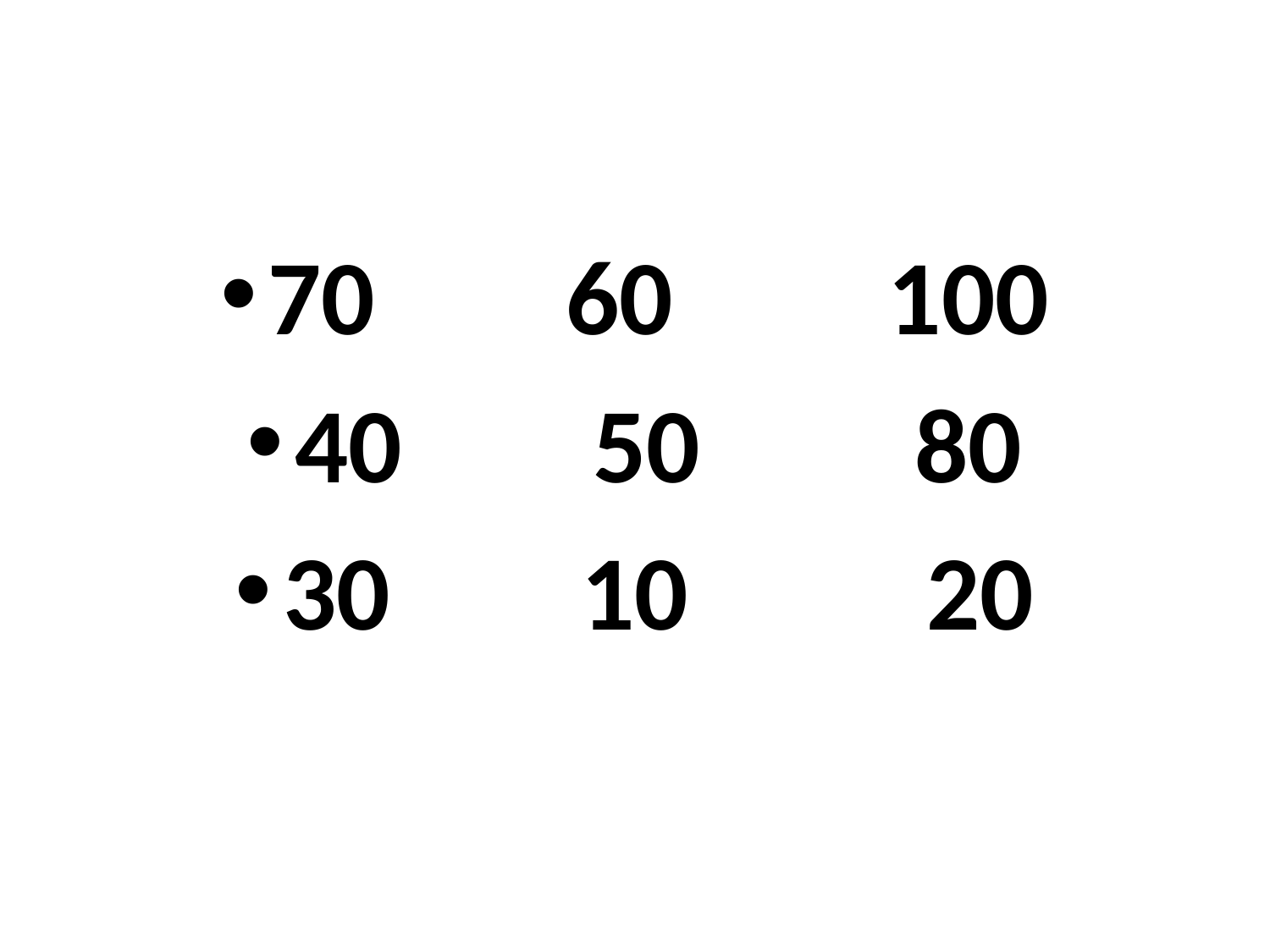

70        60         100
40        50         80
30        10          20